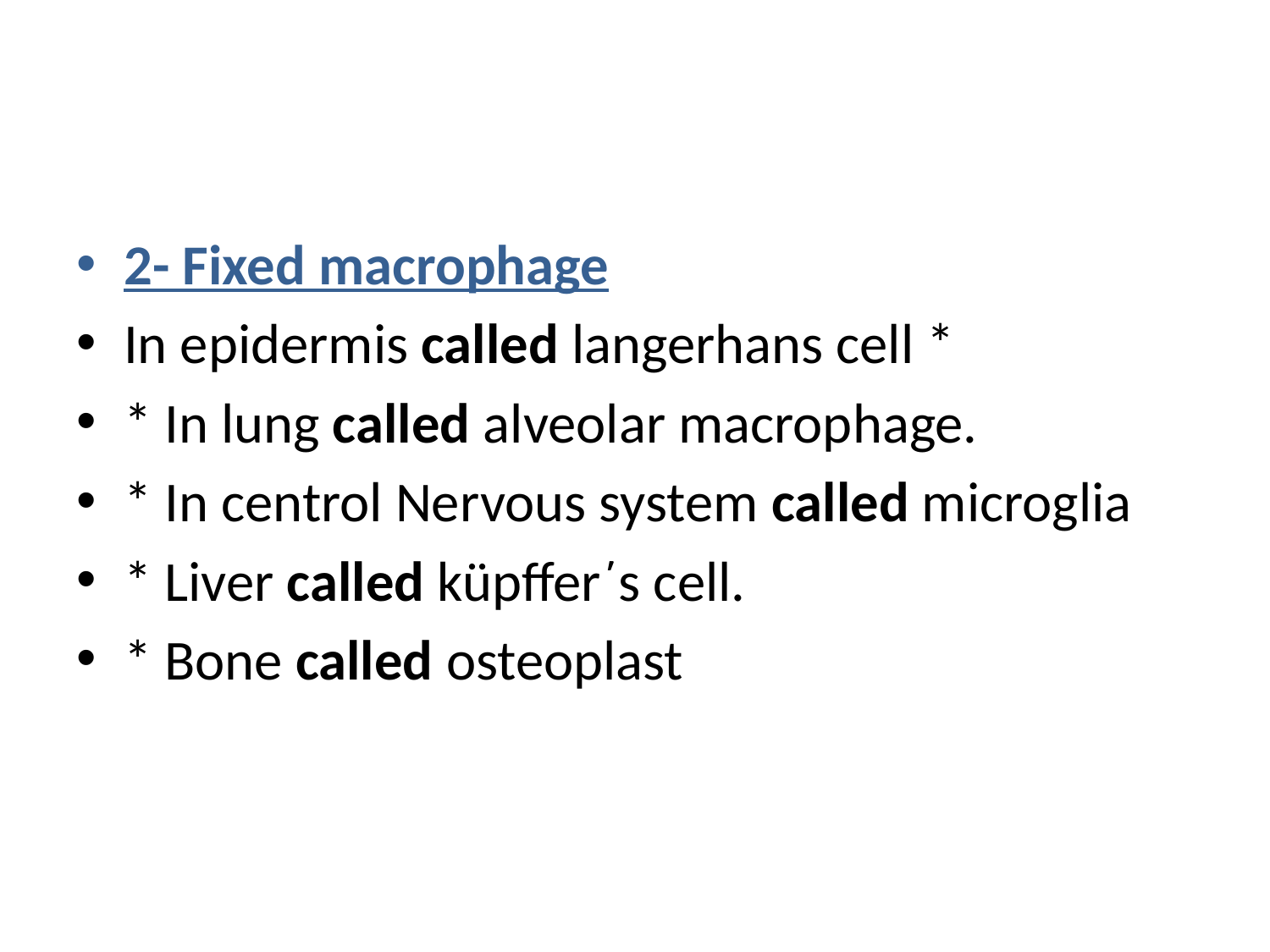

2- Fixed macrophage
In epidermis called langerhans cell *
* In lung called alveolar macrophage.
* In centrol Nervous system called microglia
* Liver called küpffer΄s cell.
* Bone called osteoplast